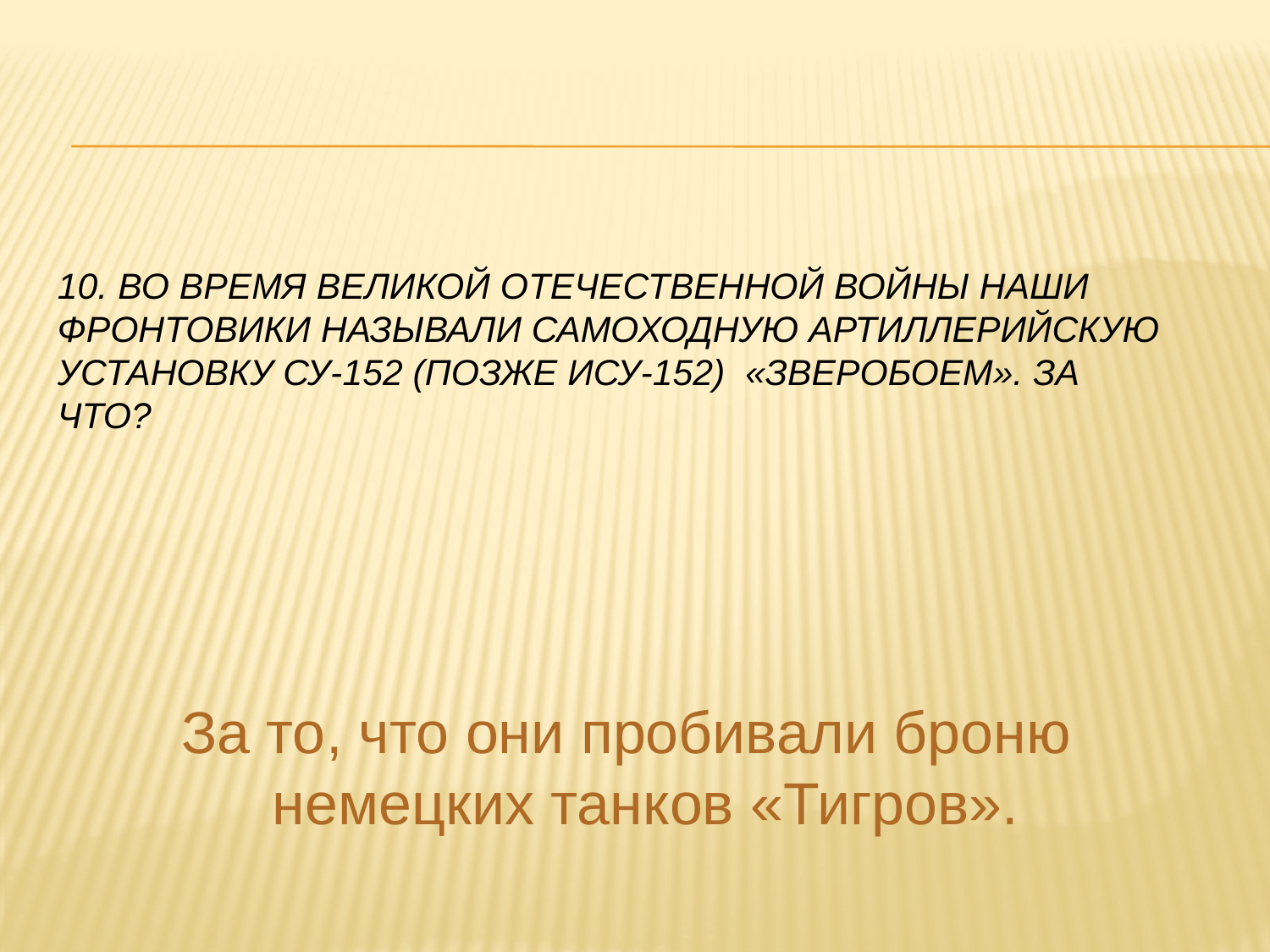

# 10. Во время Великой Отечественной войны наши фронтовики называли самоходную артиллерийскую установку СУ-152 (позже ИСУ-152)  «зверобоем». За что?
За то, что они пробивали броню немецких танков «Тигров».